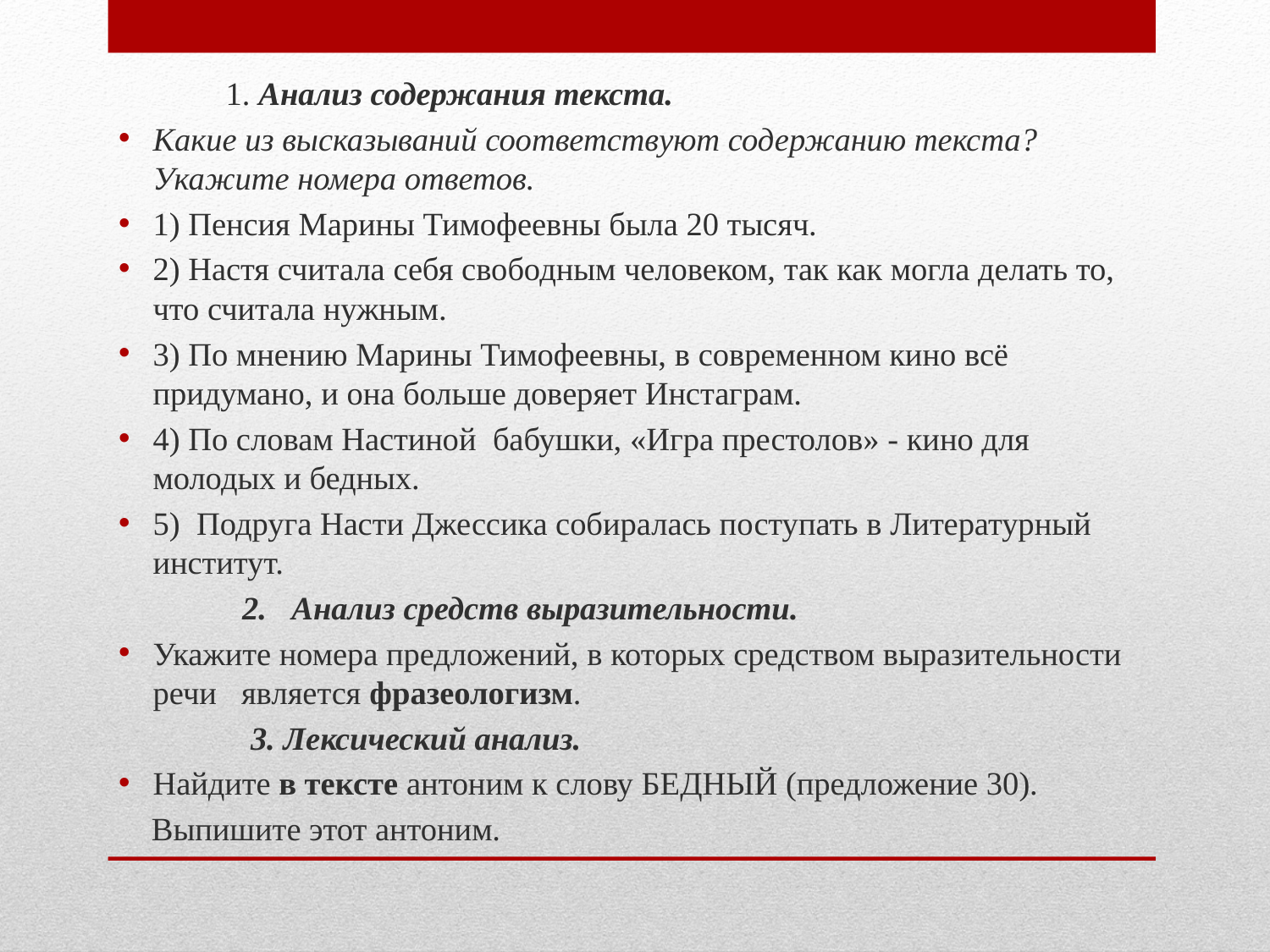

1. Анализ содержания текста.
Какие из высказываний соответствуют содержанию текста? Укажите номера ответов.
1) Пенсия Марины Тимофеевны была 20 тысяч.
2) Настя считала себя свободным человеком, так как могла делать то, что считала нужным.
3) По мнению Марины Тимофеевны, в современном кино всё придумано, и она больше доверяет Инстаграм.
4) По словам Настиной  бабушки, «Игра престолов» - кино для молодых и бедных.
5)  Подруга Насти Джессика собиралась поступать в Литературный институт.
               2.   Анализ средств выразительности.
Укажите номера предложений, в которых средством выразительности речи   является фразеологизм.
                3. Лексический анализ.
Найдите в тексте антоним к слову БЕДНЫЙ (предложение 30).
    Выпишите этот антоним.